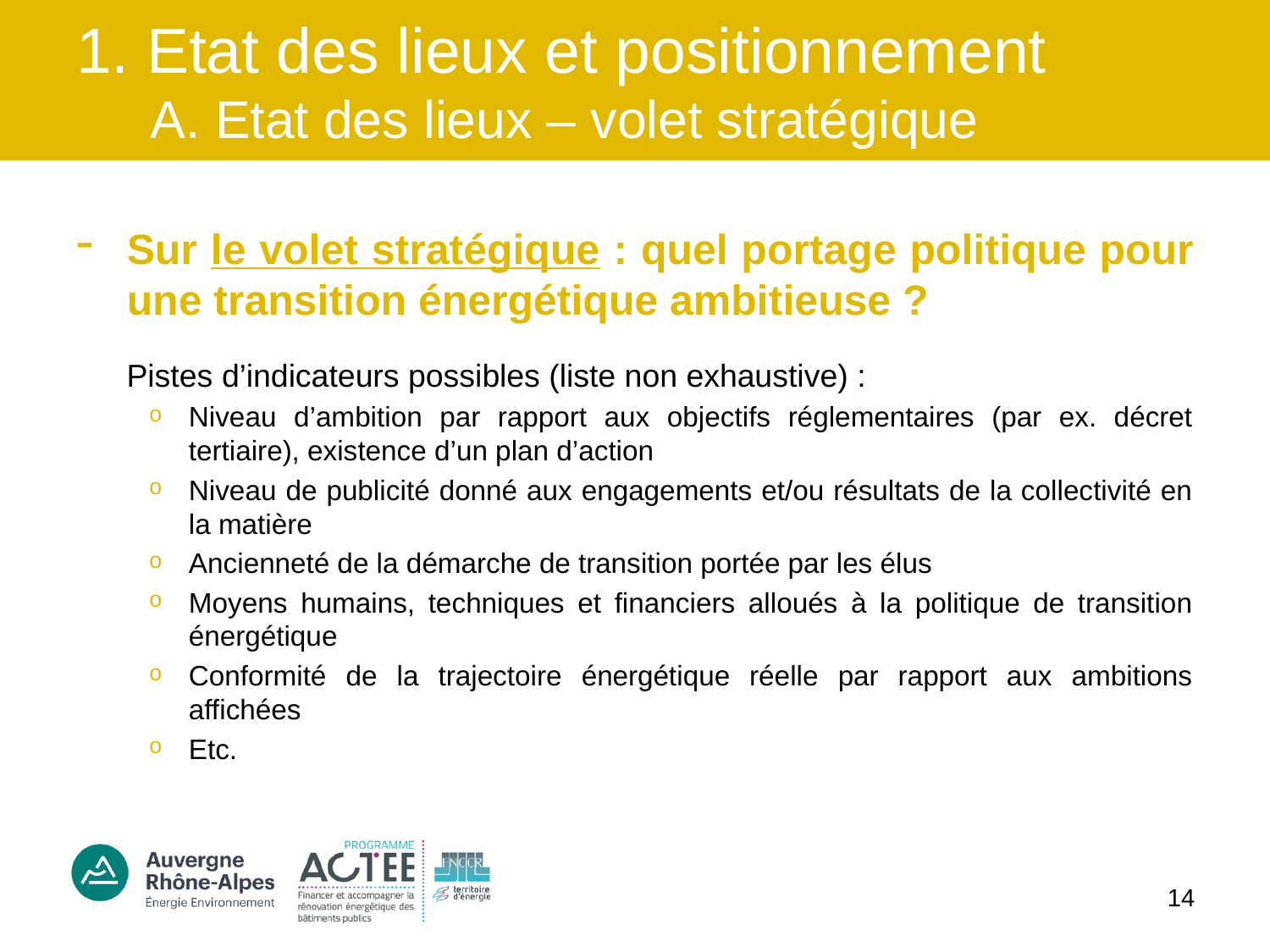

# 1. Etat des lieux et positionnement A. Etat des lieux – volet stratégique
Sur le volet stratégique : quel portage politique pour une transition énergétique ambitieuse ?

Pistes d’indicateurs possibles (liste non exhaustive) :
Niveau d’ambition par rapport aux objectifs réglementaires (par ex. décret tertiaire), existence d’un plan d’action
Niveau de publicité donné aux engagements et/ou résultats de la collectivité en la matière
Ancienneté de la démarche de transition portée par les élus
Moyens humains, techniques et financiers alloués à la politique de transition énergétique
Conformité de la trajectoire énergétique réelle par rapport aux ambitions affichées
Etc.